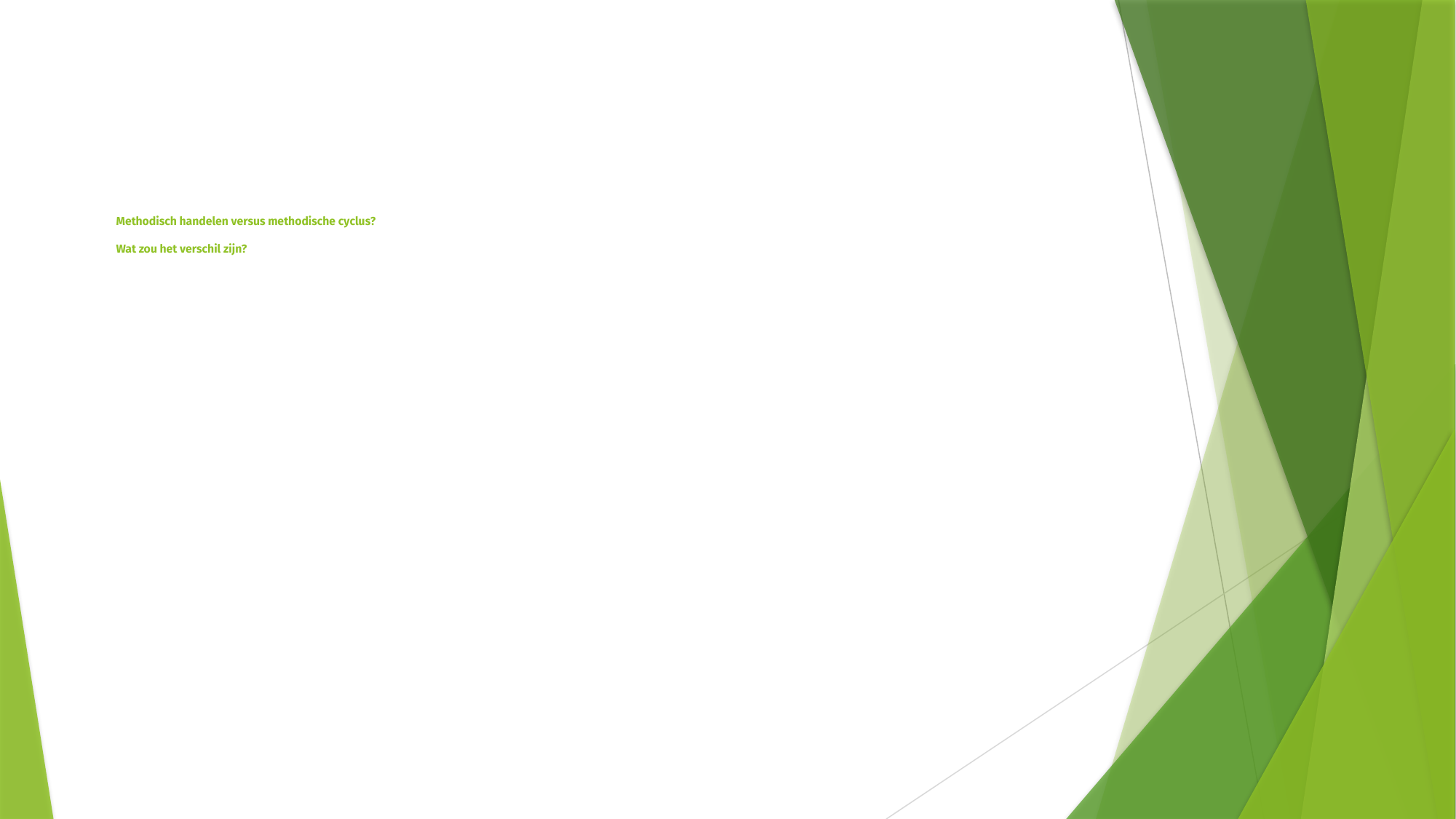

# Methodisch handelen versus methodische cyclus? Wat zou het verschil zijn?